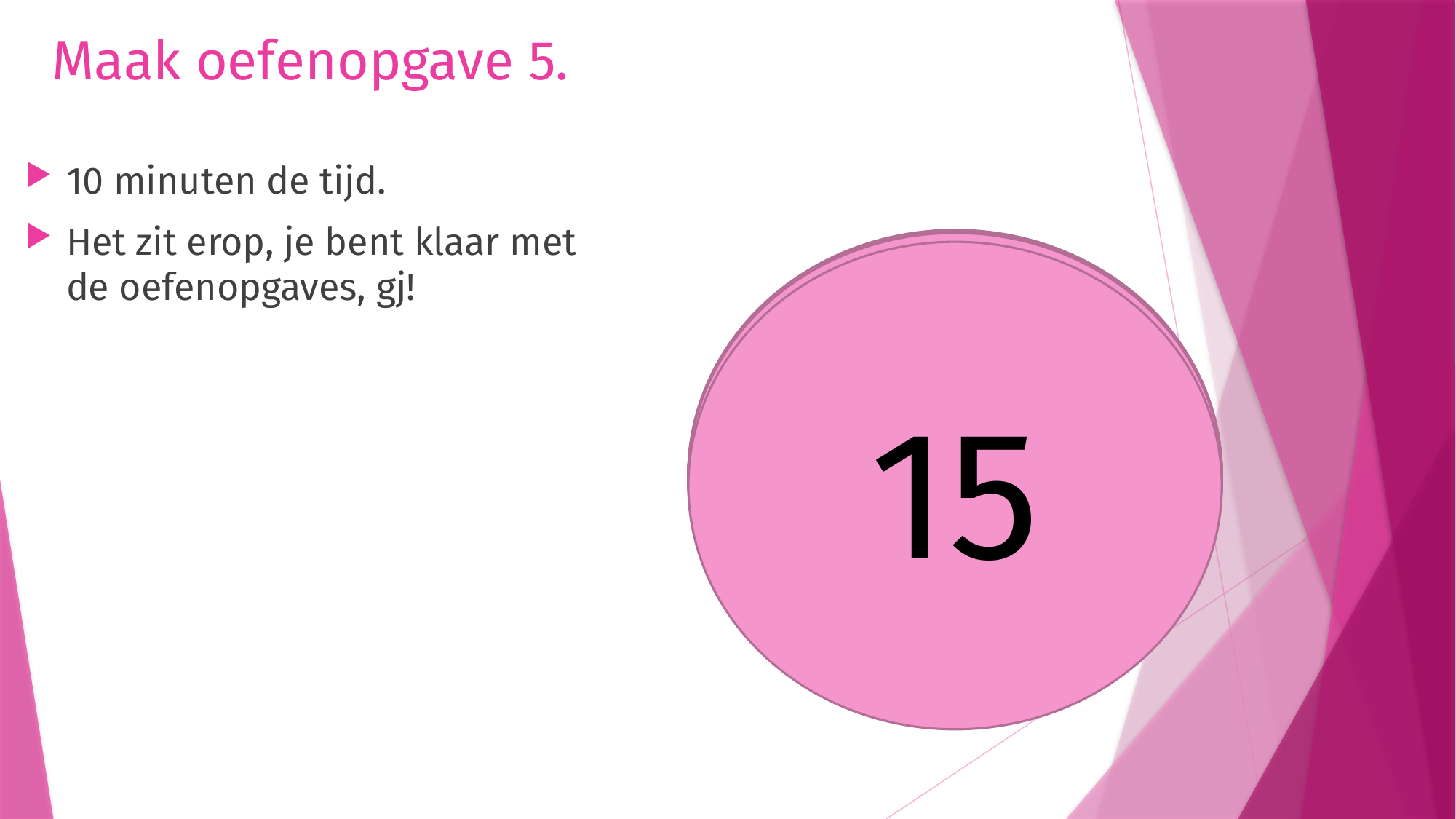

# Maak oefenopgave 5.
10 minuten de tijd.
Het zit erop, je bent klaar met de oefenopgaves, gj!
10
11
9
8
14
5
6
7
4
3
1
2
13
12
15